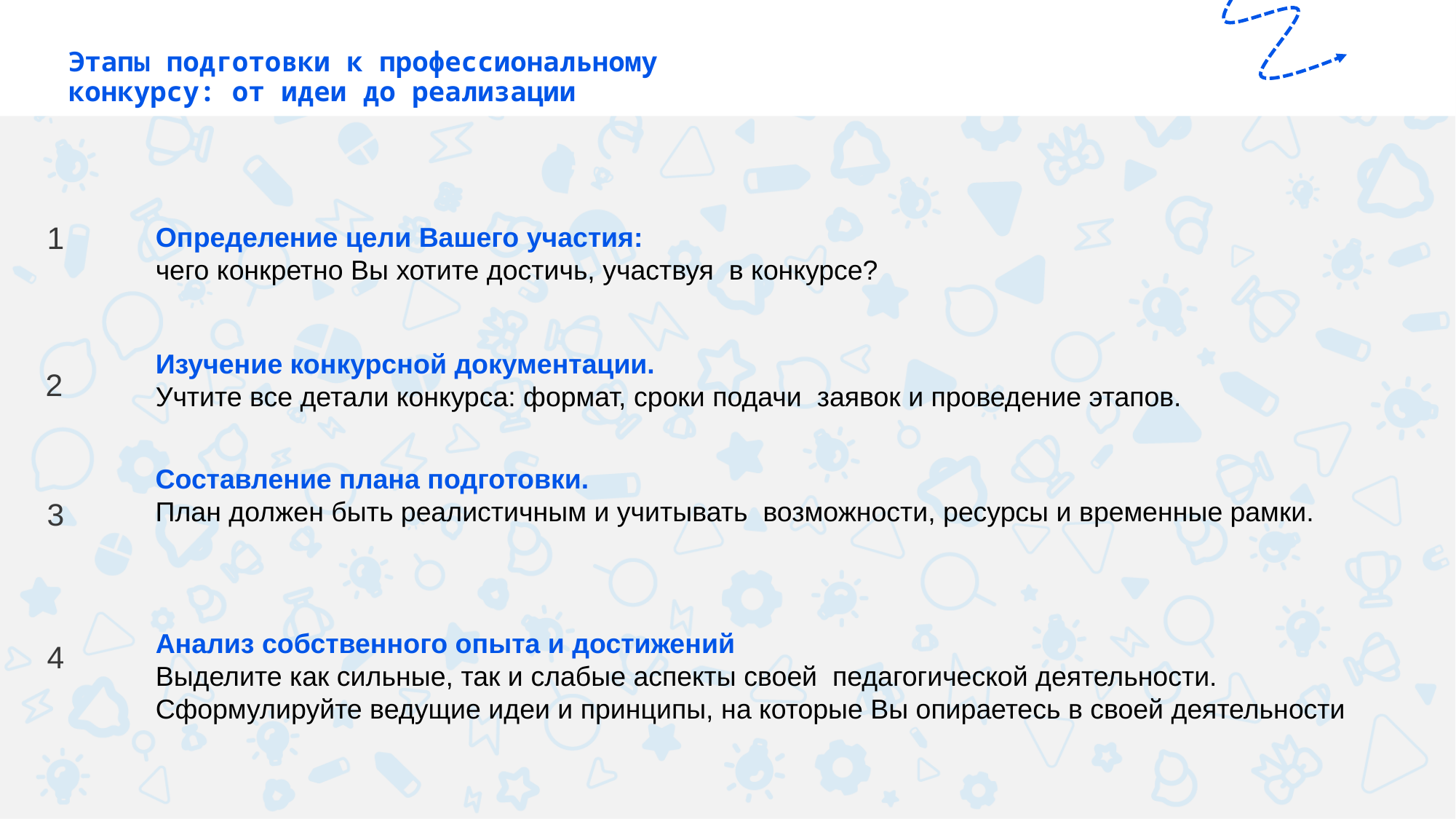

Этапы подготовки к профессиональному конкурсу: от идеи до реализации
Определение цели Вашего участия:
чего конкретно Вы хотите достичь, участвуя  в конкурсе?
1
Изучение конкурсной документации.
Учтите все детали конкурса: формат, сроки подачи  заявок и проведение этапов.
2
Составление плана подготовки.
План должен быть реалистичным и учитывать  возможности, ресурсы и временные рамки.
3
Анализ собственного опыта и достижений
Выделите как сильные, так и слабые аспекты своей  педагогической деятельности.
Сформулируйте ведущие идеи и принципы, на которые Вы опираетесь в своей деятельности
4